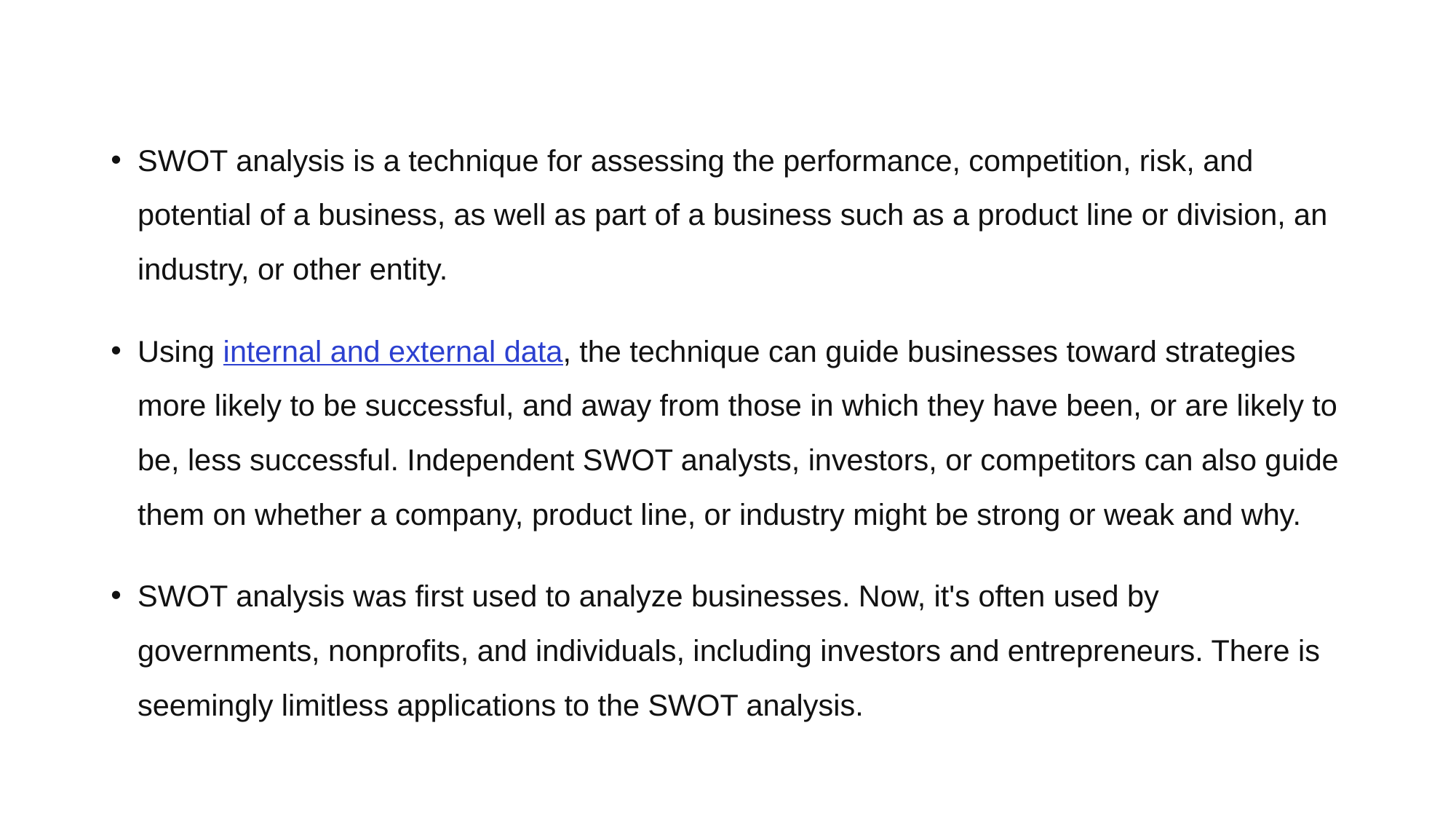

SWOT analysis is a technique for assessing the performance, competition, risk, and potential of a business, as well as part of a business such as a product line or division, an industry, or other entity.
Using internal and external data, the technique can guide businesses toward strategies more likely to be successful, and away from those in which they have been, or are likely to be, less successful. Independent SWOT analysts, investors, or competitors can also guide them on whether a company, product line, or industry might be strong or weak and why.
SWOT analysis was first used to analyze businesses. Now, it's often used by governments, nonprofits, and individuals, including investors and entrepreneurs. There is seemingly limitless applications to the SWOT analysis.